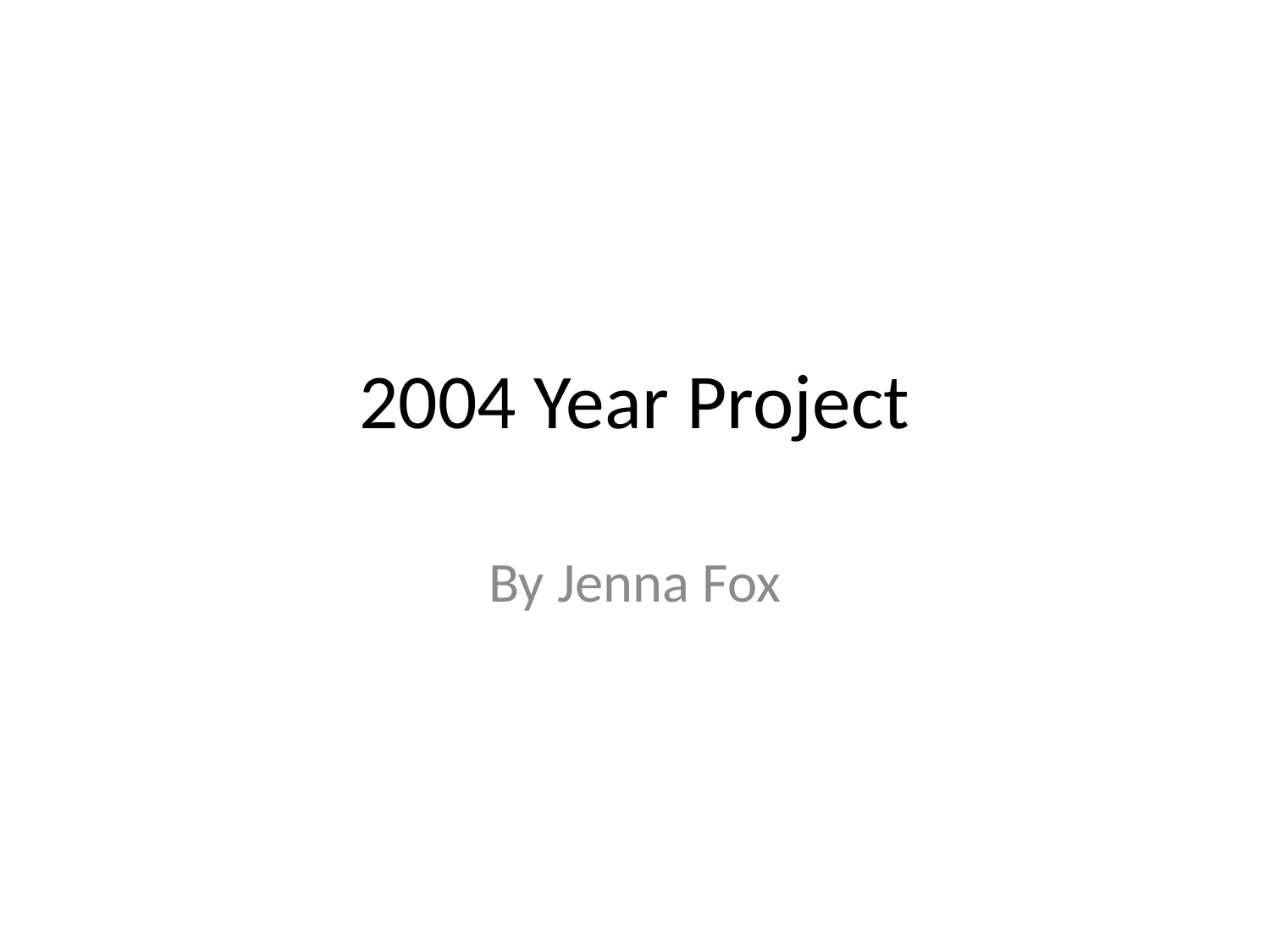

# 2004 Year Project
By Jenna Fox